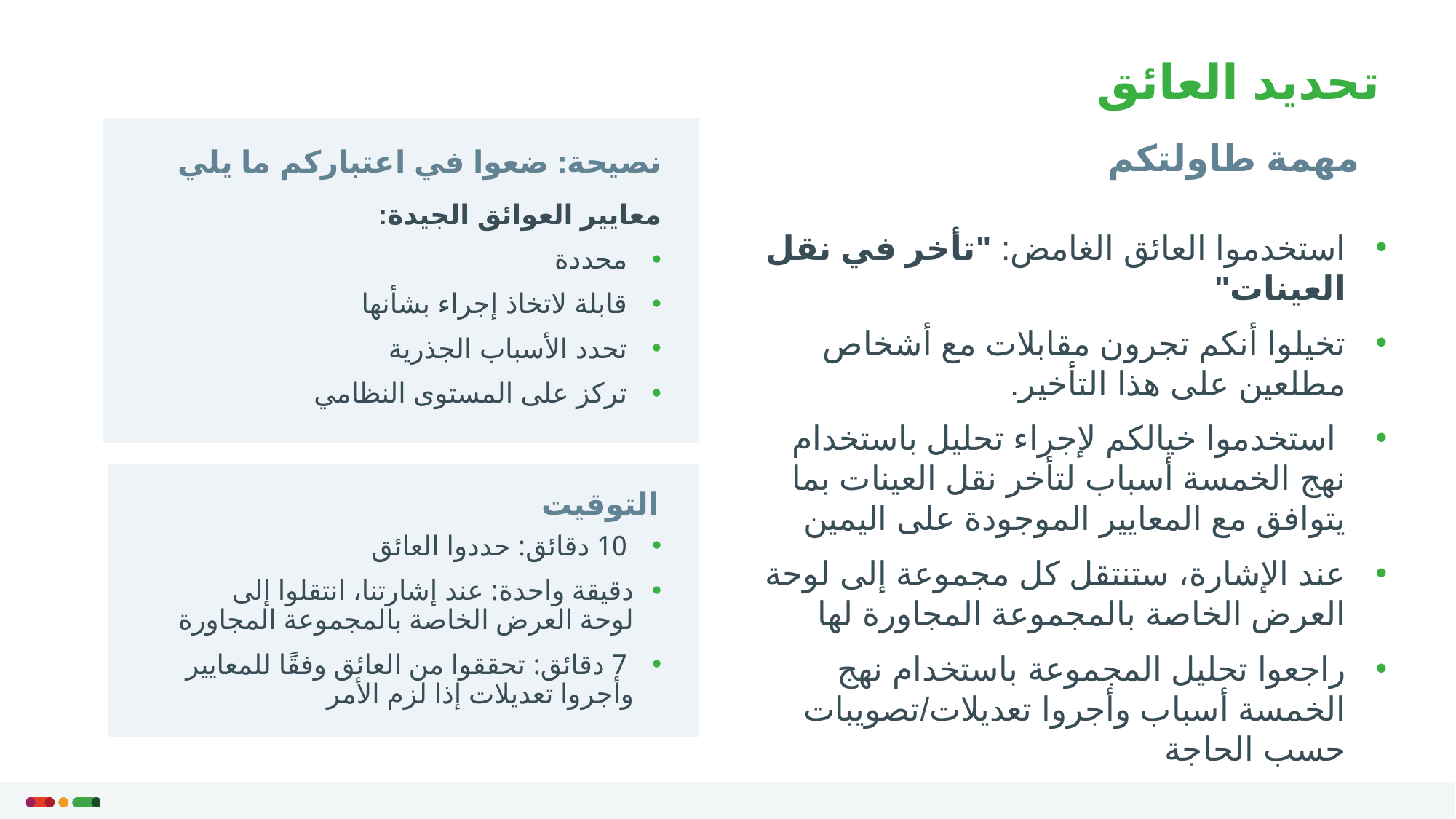

تحديد العائق
نصيحة: ضعوا في اعتباركم ما يلي

مهمة طاولتكم
معايير العوائق الجيدة:
محددة
قابلة لاتخاذ إجراء بشأنها
تحدد الأسباب الجذرية
تركز على المستوى النظامي

استخدموا العائق الغامض: "تأخر في نقل العينات"
تخيلوا أنكم تجرون مقابلات مع أشخاص مطلعين على هذا التأخير.
 استخدموا خيالكم لإجراء تحليل باستخدام نهج الخمسة أسباب لتأخر نقل العينات بما يتوافق مع المعايير الموجودة على اليمين
عند الإشارة، ستنتقل كل مجموعة إلى لوحة العرض الخاصة بالمجموعة المجاورة لها
راجعوا تحليل المجموعة باستخدام نهج الخمسة أسباب وأجروا تعديلات/تصويبات حسب الحاجة

التوقيت
 10 دقائق: حددوا العائق
دقيقة واحدة: عند إشارتنا، انتقلوا إلى لوحة العرض الخاصة بالمجموعة المجاورة
 7 دقائق: تحققوا من العائق وفقًا للمعايير وأجروا تعديلات إذا لزم الأمر